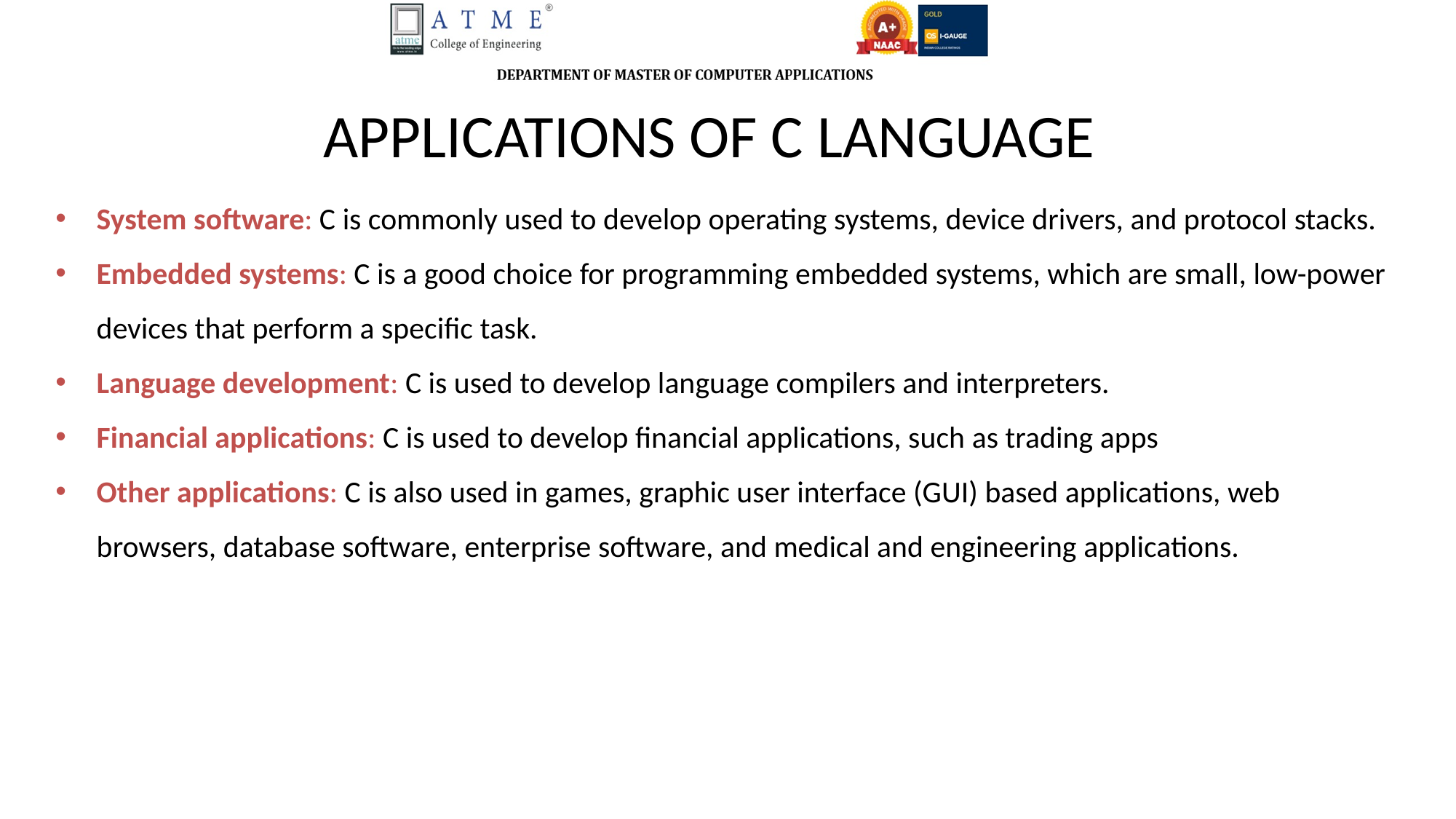

APPLICATIONS OF C LANGUAGE
System software: C is commonly used to develop operating systems, device drivers, and protocol stacks.
Embedded systems: C is a good choice for programming embedded systems, which are small, low-power devices that perform a specific task.
Language development: C is used to develop language compilers and interpreters.
Financial applications: C is used to develop financial applications, such as trading apps
Other applications: C is also used in games, graphic user interface (GUI) based applications, web browsers, database software, enterprise software, and medical and engineering applications.